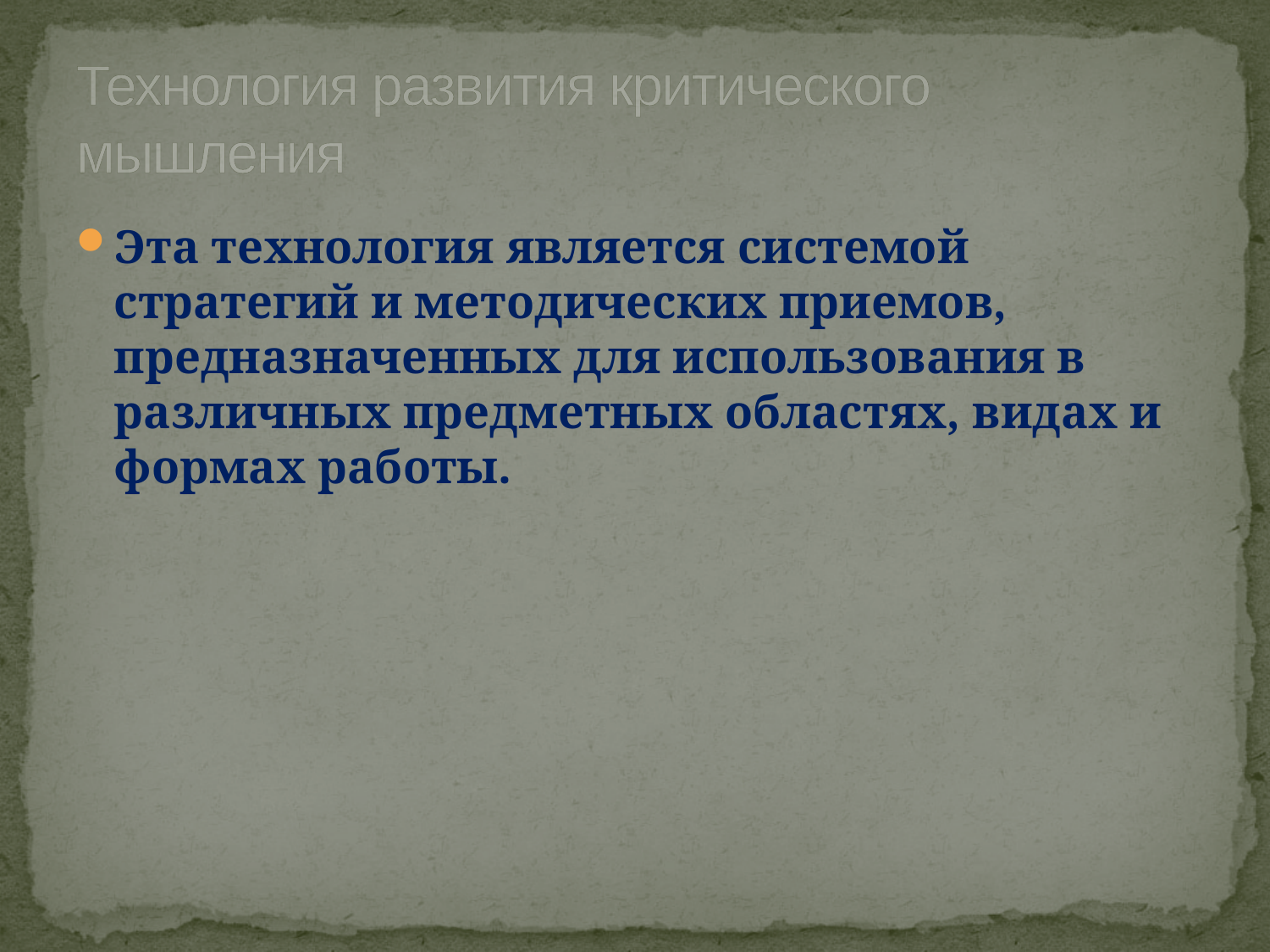

# Технология развития критического мышления
Эта технология является системой стратегий и методических приемов, предназначенных для использования в различных предметных областях, видах и формах работы.